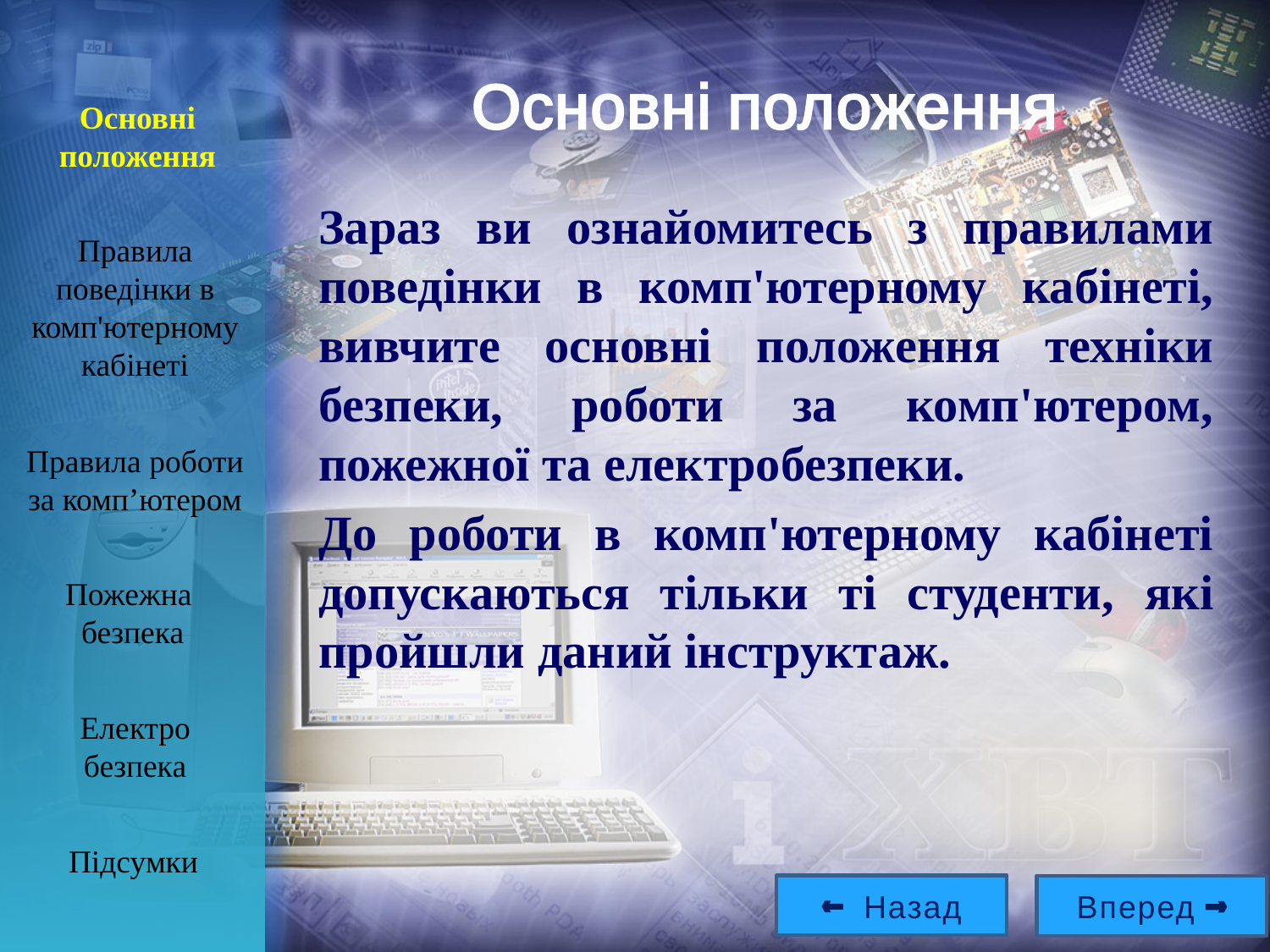

Основні положення

Основні положення
Зараз ви ознайомитесь з правилами поведінки в комп'ютерному кабінеті, вивчите основні положення техніки безпеки, роботи за комп'ютером, пожежної та електробезпеки.
До роботи в комп'ютерному кабінеті допускаються тільки ті студенти, які пройшли даний інструктаж.
Правила поведінки в комп'ютерному кабінеті
Правила роботи за комп’ютером
Пожежна
безпека
Електро
безпека
Підсумки
←  Назад
Вперед →